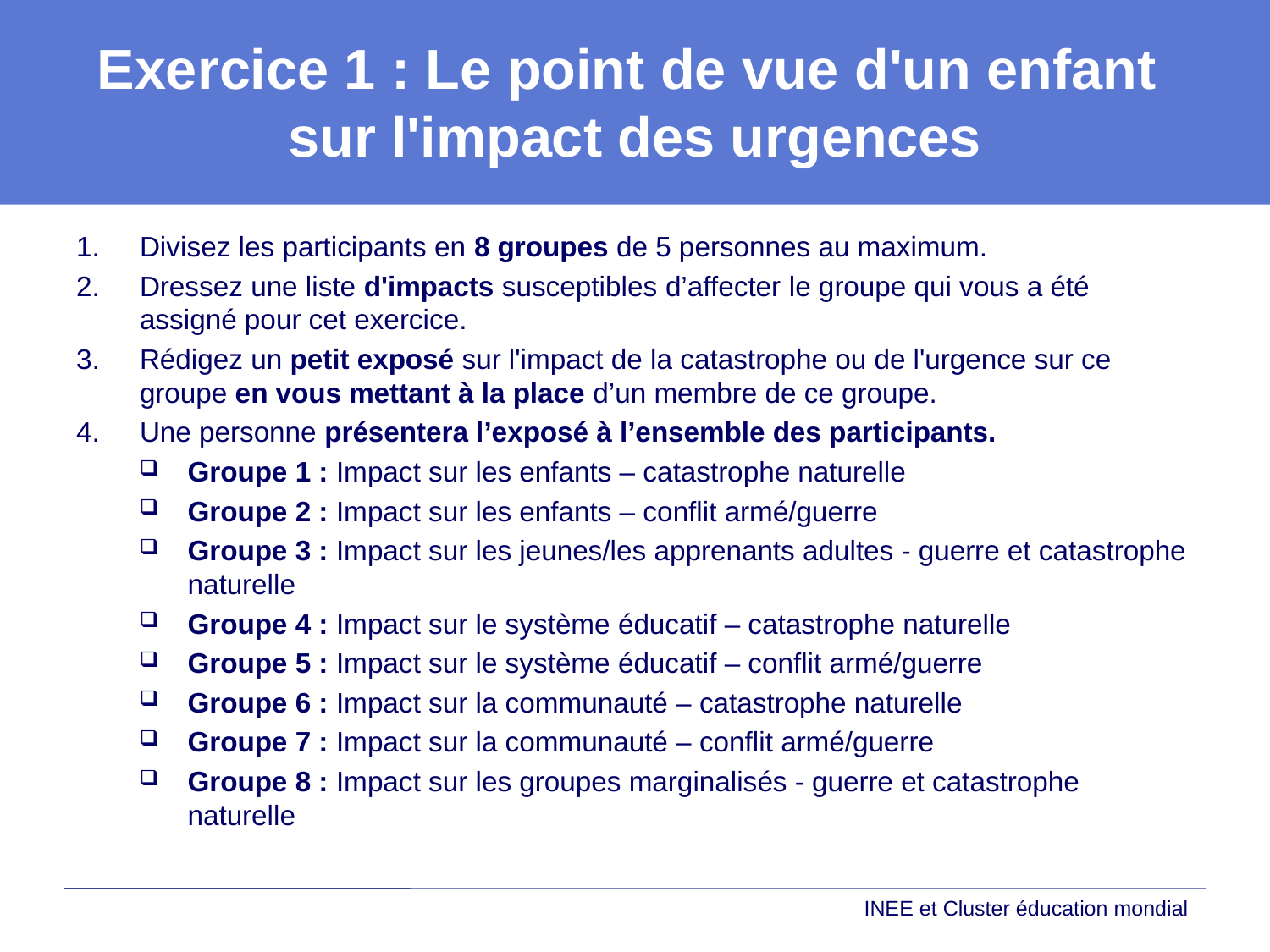

# Exercice 1 : Le point de vue d'un enfant sur l'impact des urgences
Divisez les participants en 8 groupes de 5 personnes au maximum.
Dressez une liste d'impacts susceptibles d’affecter le groupe qui vous a été assigné pour cet exercice.
Rédigez un petit exposé sur l'impact de la catastrophe ou de l'urgence sur ce groupe en vous mettant à la place d’un membre de ce groupe.
Une personne présentera l’exposé à l’ensemble des participants.
Groupe 1 : Impact sur les enfants – catastrophe naturelle
Groupe 2 : Impact sur les enfants – conflit armé/guerre
Groupe 3 : Impact sur les jeunes/les apprenants adultes - guerre et catastrophe naturelle
Groupe 4 : Impact sur le système éducatif – catastrophe naturelle
Groupe 5 : Impact sur le système éducatif – conflit armé/guerre
Groupe 6 : Impact sur la communauté – catastrophe naturelle
Groupe 7 : Impact sur la communauté – conflit armé/guerre
Groupe 8 : Impact sur les groupes marginalisés - guerre et catastrophe naturelle

INEE et Cluster éducation mondial